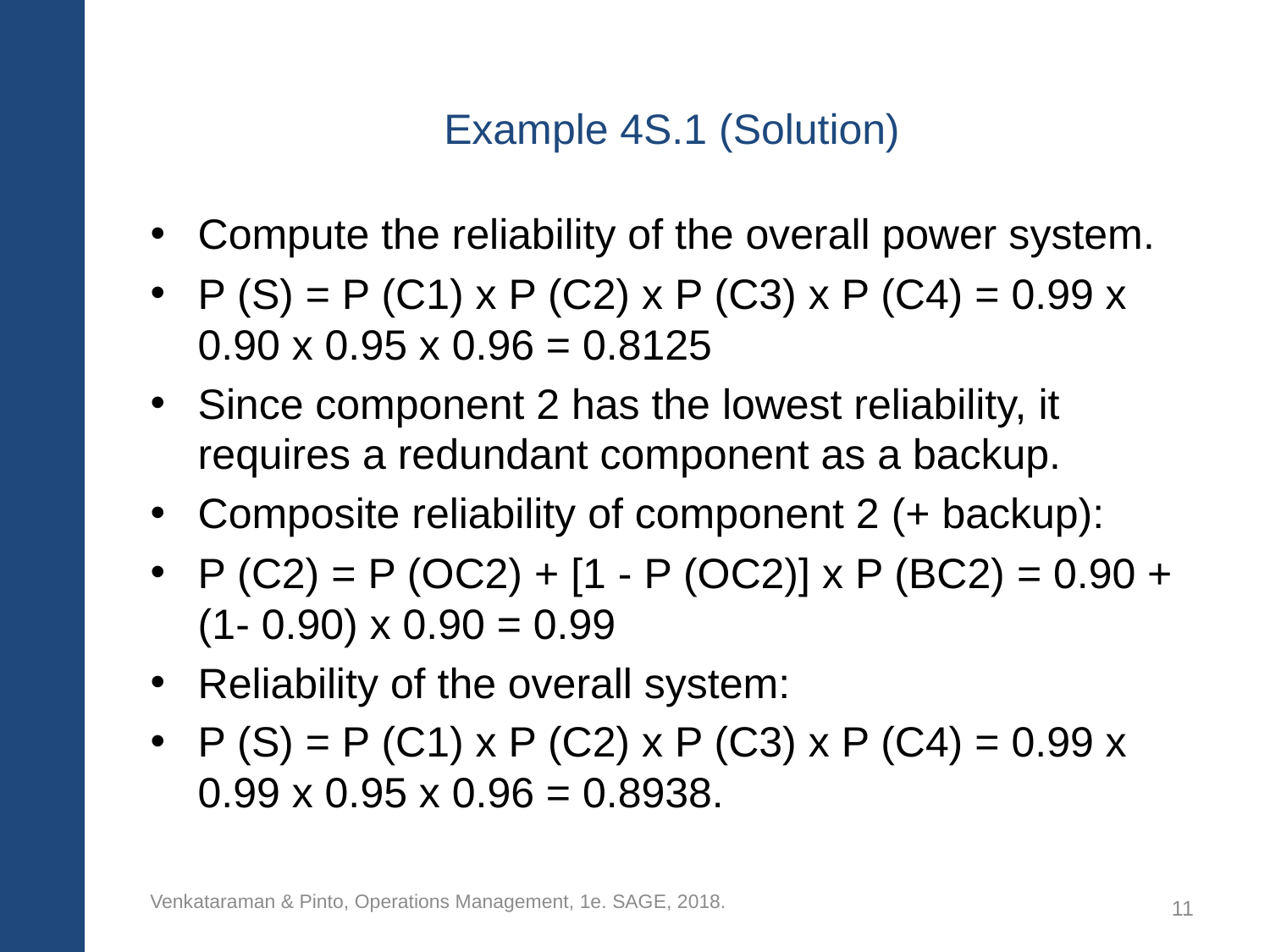

# Example 4S.1 (Solution)
Compute the reliability of the overall power system.
P (S) = P (C1) x P (C2) x P (C3) x P (C4) = 0.99 x 0.90 x 0.95 x 0.96 = 0.8125
Since component 2 has the lowest reliability, it requires a redundant component as a backup.
Composite reliability of component 2 (+ backup):
P (C2) = P (OC2) + [1 - P (OC2)] x P (BC2) = 0.90 + (1- 0.90) x 0.90 = 0.99
Reliability of the overall system:
P (S) = P (C1) x P (C2) x P (C3) x P (C4) = 0.99 x 0.99 x 0.95 x 0.96 = 0.8938.
Venkataraman & Pinto, Operations Management, 1e. SAGE, 2018.
11